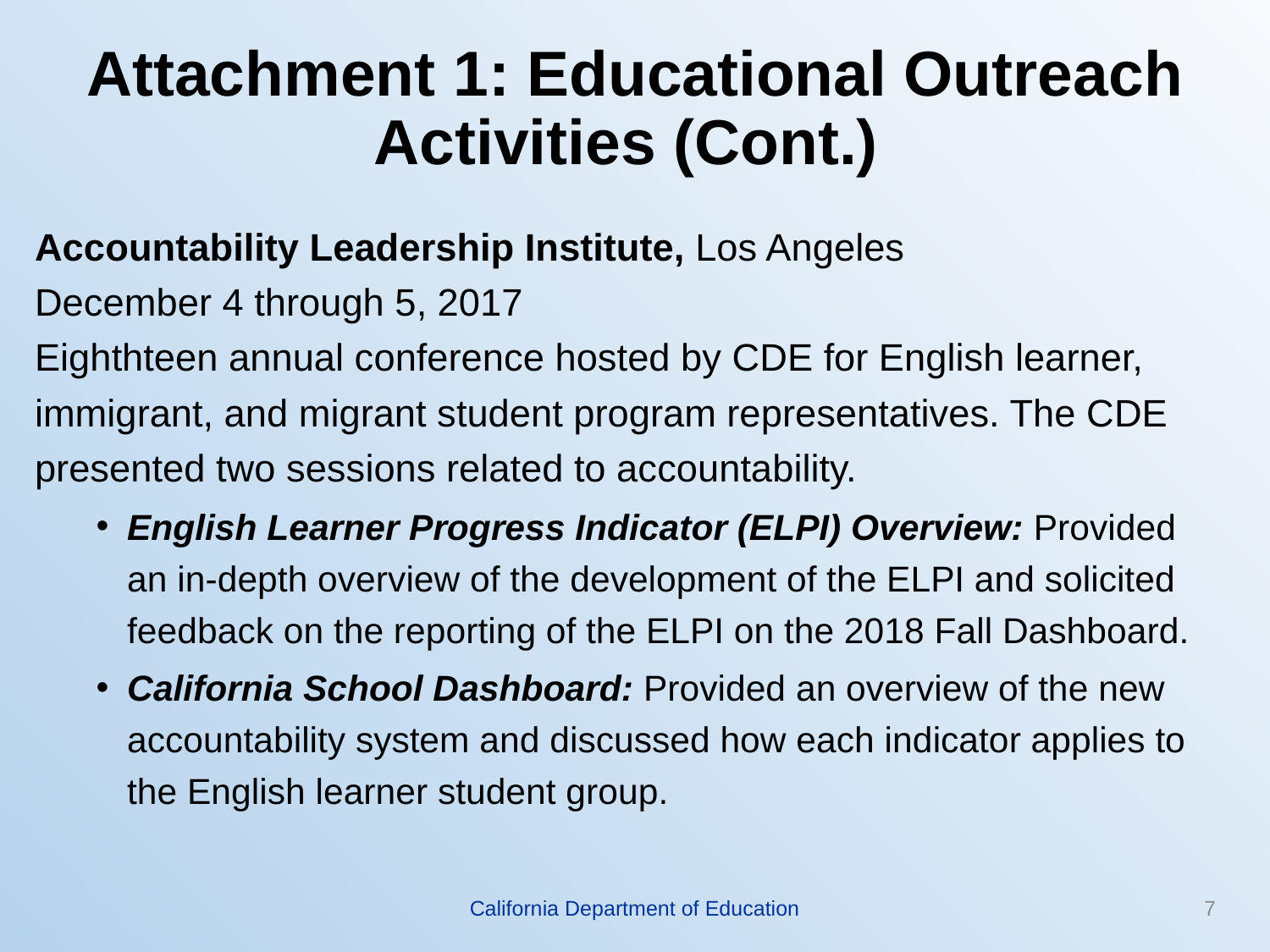

# Attachment 1: Educational Outreach Activities (Cont.)
Accountability Leadership Institute, Los Angeles
December 4 through 5, 2017
Eighthteen annual conference hosted by CDE for English learner, immigrant, and migrant student program representatives. The CDE presented two sessions related to accountability.
English Learner Progress Indicator (ELPI) Overview: Provided an in-depth overview of the development of the ELPI and solicited feedback on the reporting of the ELPI on the 2018 Fall Dashboard.
California School Dashboard: Provided an overview of the new accountability system and discussed how each indicator applies to the English learner student group.
California Department of Education
7